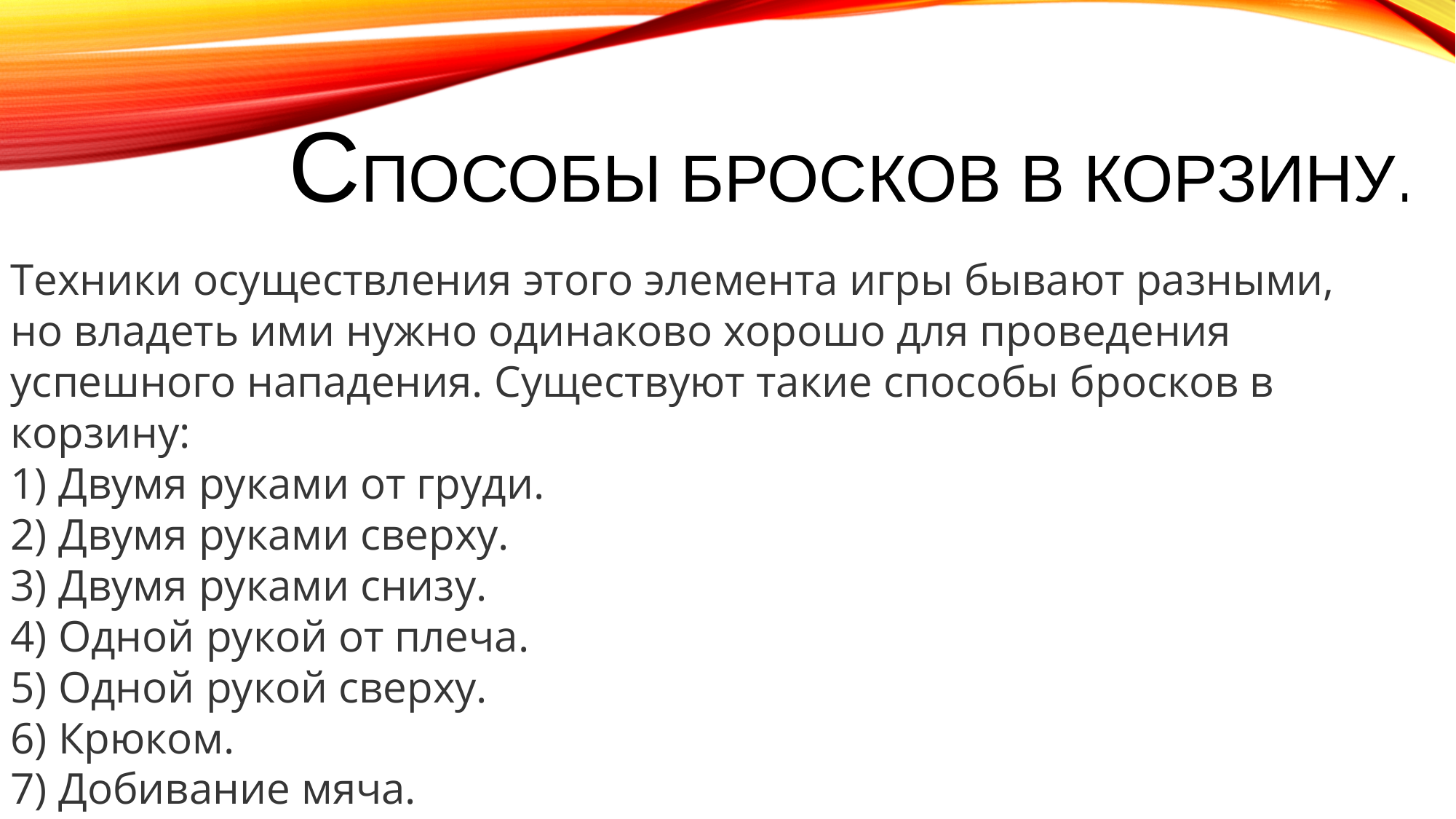

# способы бросков в корзину.
Техники осуществления этого элемента игры бывают разными, но владеть ими нужно одинаково хорошо для проведения успешного нападения. Существуют такие способы бросков в корзину:
1) Двумя руками от груди.
2) Двумя руками сверху.
3) Двумя руками снизу.
4) Одной рукой от плеча.
5) Одной рукой сверху.
6) Крюком.
7) Добивание мяча.